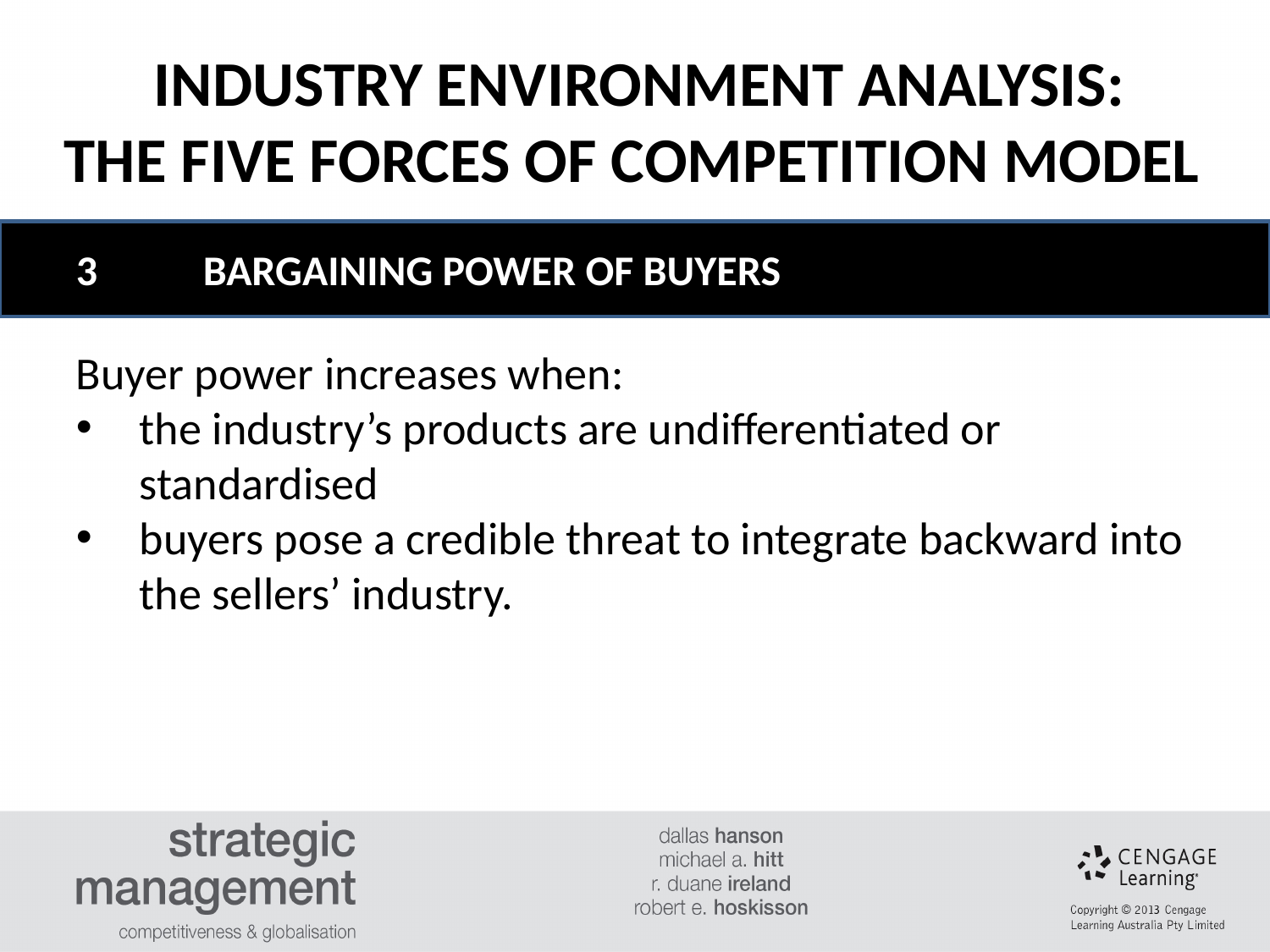

INDUSTRY ENVIRONMENT ANALYSIS:
THE FIVE FORCES OF COMPETITION MODEL
#

3	BARGAINING POWER OF BUYERS
Buyer power increases when:
the industry’s products are undifferentiated or standardised
buyers pose a credible threat to integrate backward into the sellers’ industry.